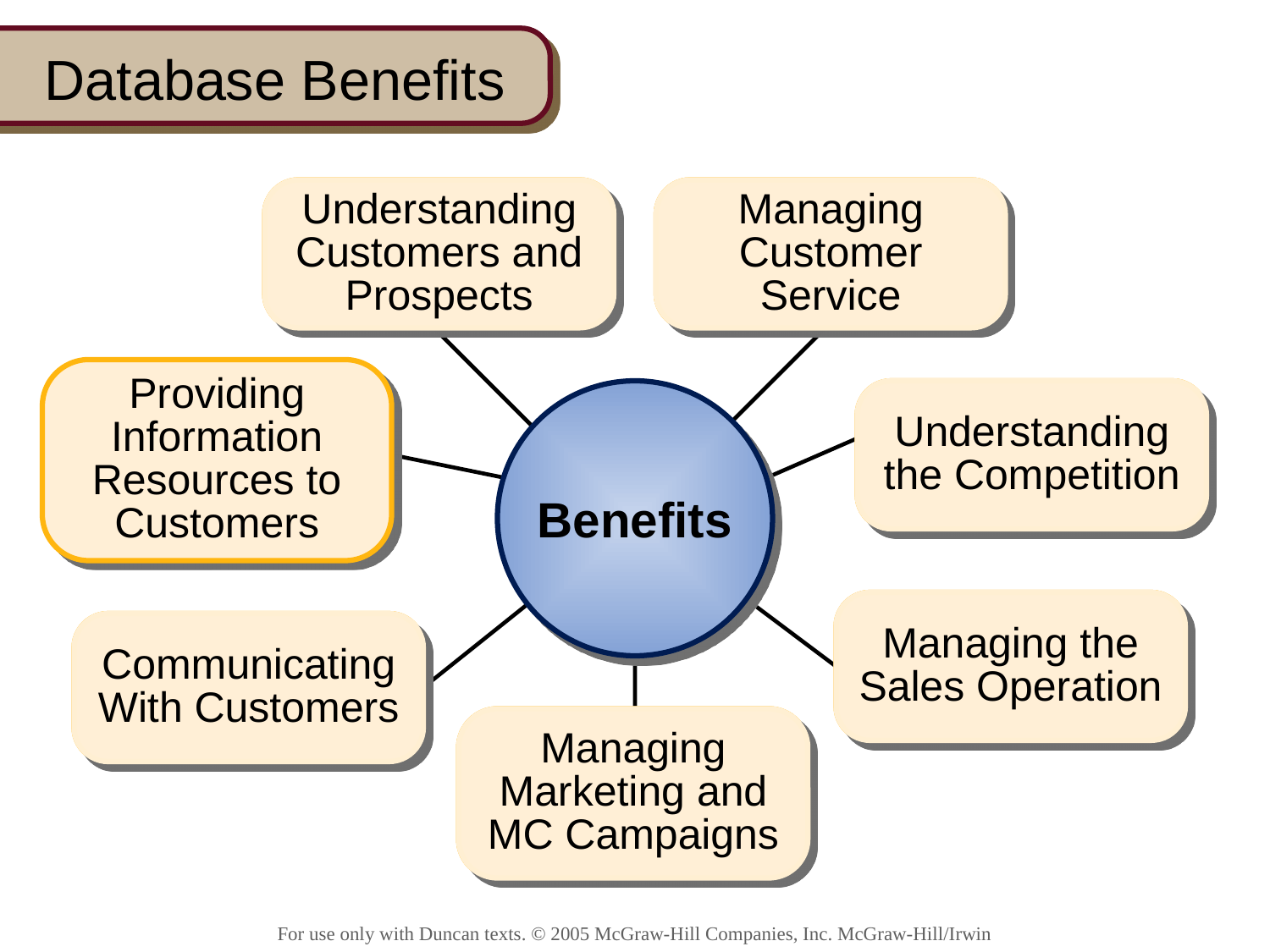

# Database Benefits
Understanding Customers and Prospects

Understanding Customers and Prospects
Managing Customer Service

Managing Customer Service
Providing Information Resources to Customers

Benefits
Understanding the Competition

Understanding the Competition
Managing the Sales Operation

Managing the Sales Operation

Communicating With Customers
Communicating With Customers

Managing Marketing and MC Campaigns
Managing Marketing and MC Campaigns